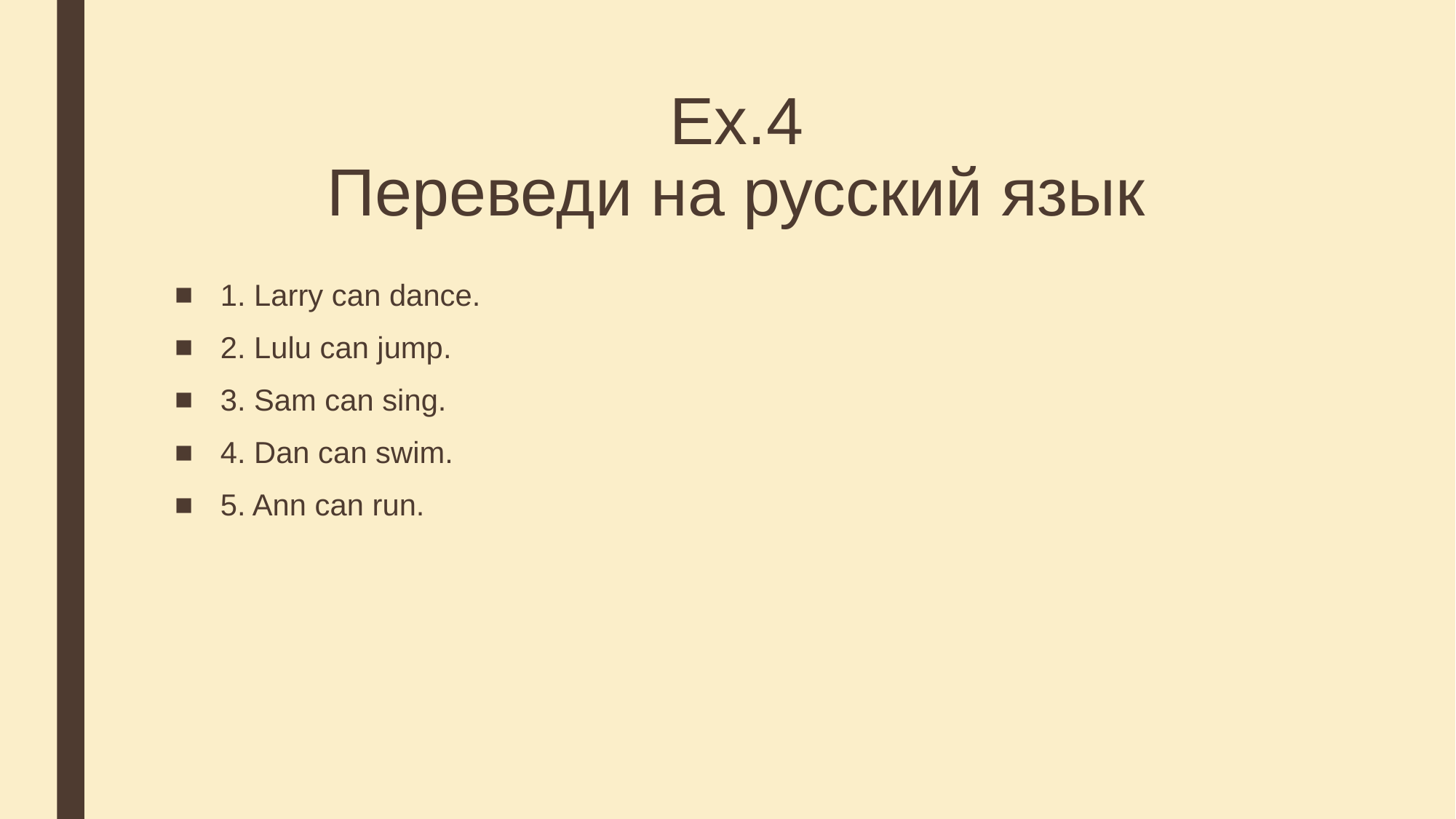

# Ex.4 Переведи на русский язык
1. Larry can dance.
2. Lulu can jump.
3. Sam can sing.
4. Dan can swim.
5. Ann can run.